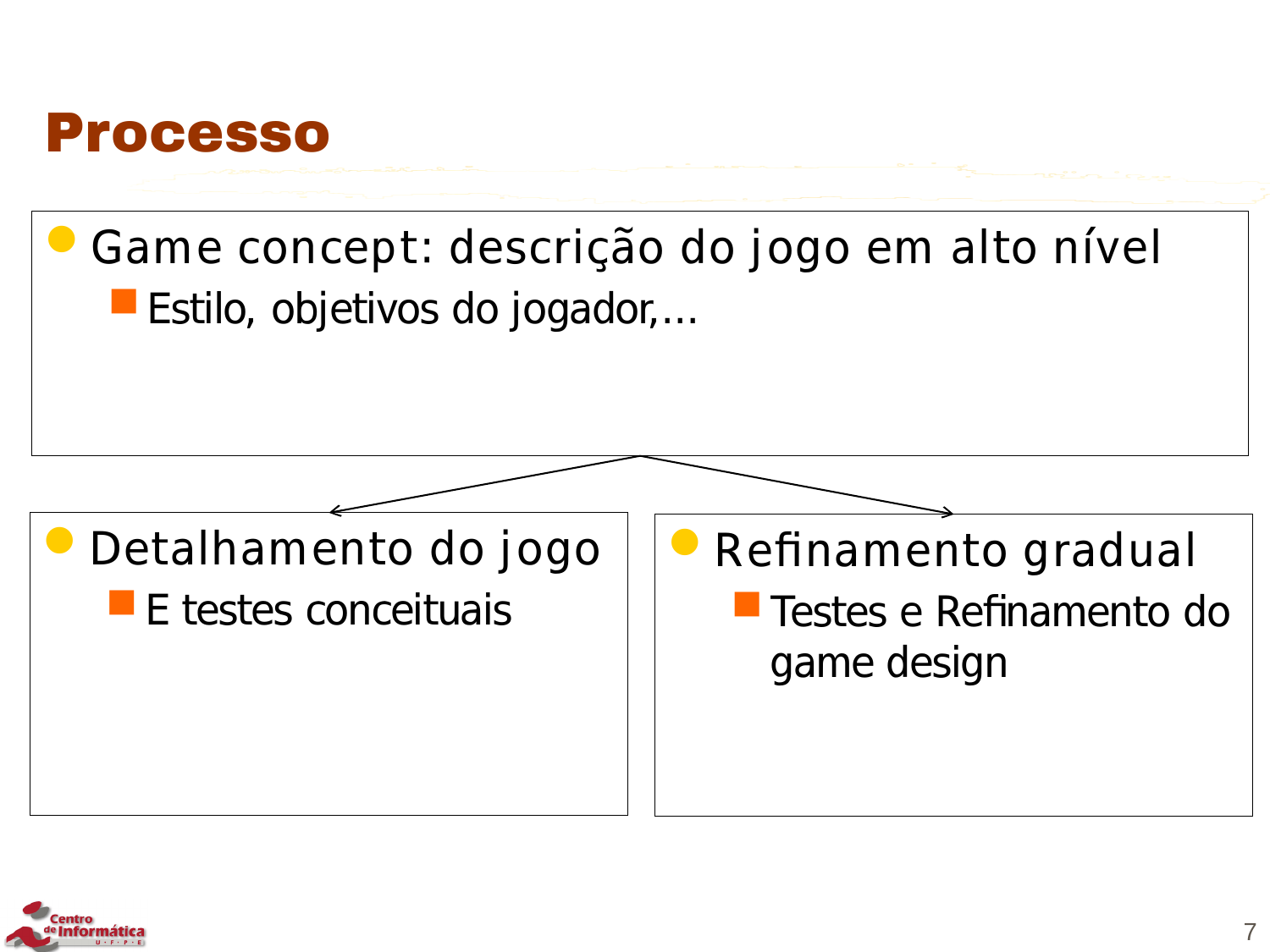

# Processo
Game concept: descrição do jogo em alto nível
Estilo, objetivos do jogador,...
Detalhamento do jogo
E testes conceituais
Refinamento gradual
Testes e Refinamento do game design

7